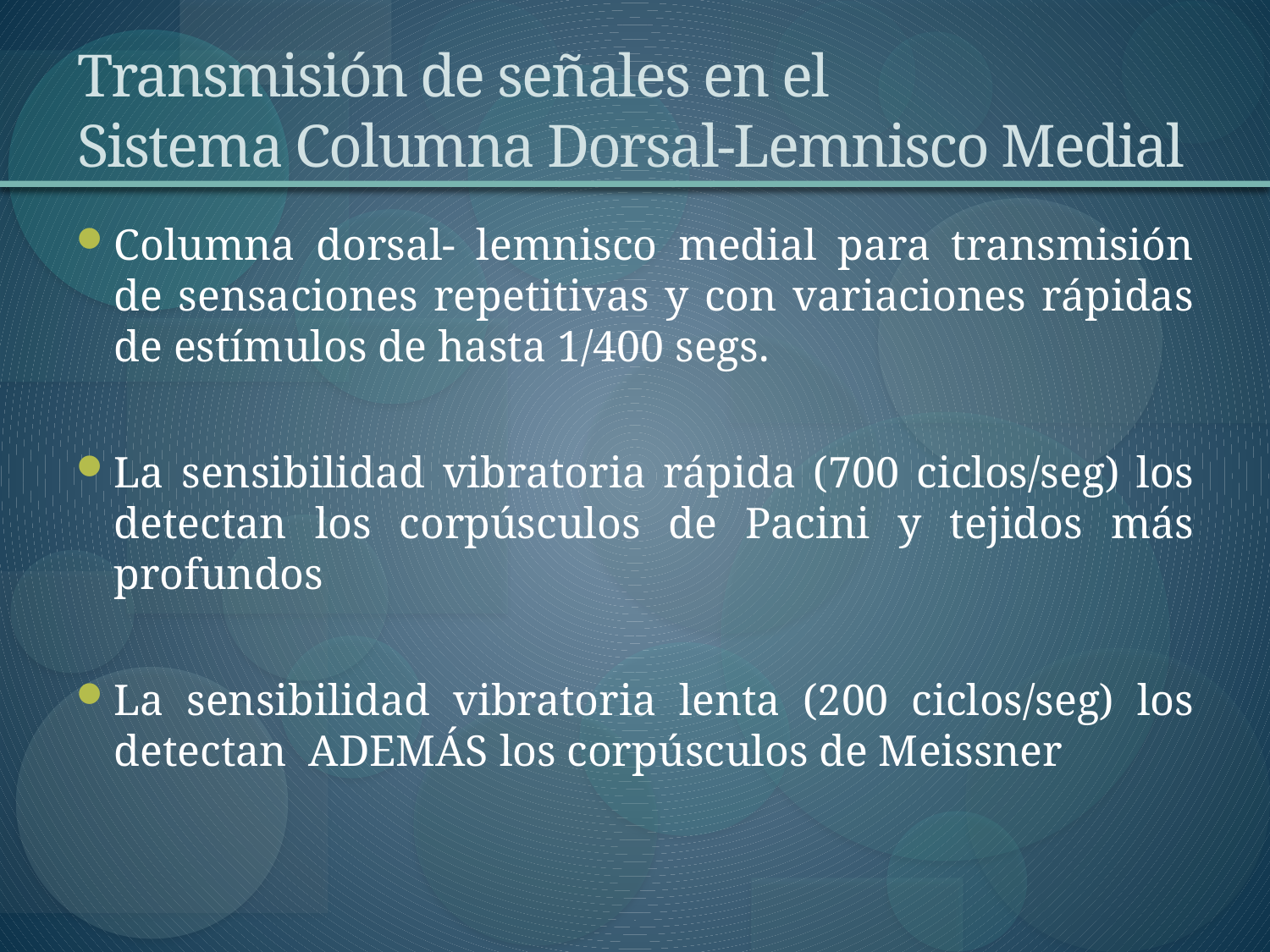

Transmisión de señales en el
Sistema Columna Dorsal-Lemnisco Medial
Columna dorsal- lemnisco medial para transmisión de sensaciones repetitivas y con variaciones rápidas de estímulos de hasta 1/400 segs.

La sensibilidad vibratoria rápida (700 ciclos/seg) los detectan los corpúsculos de Pacini y tejidos más profundos

La sensibilidad vibratoria lenta (200 ciclos/seg) los detectan  ADEMÁS los corpúsculos de Meissner